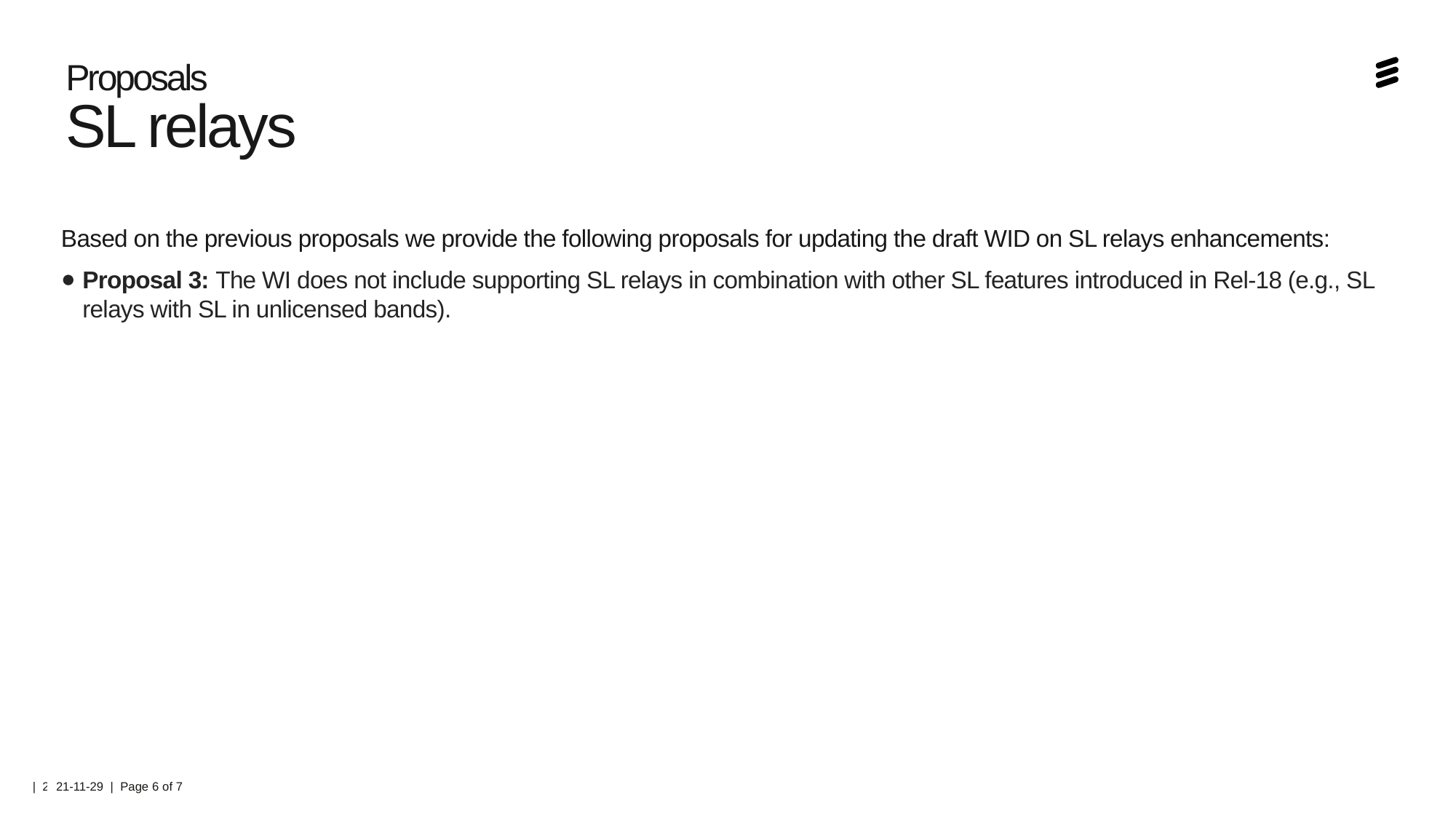

# Proposals SL relays
Based on the previous proposals we provide the following proposals for updating the draft WID on SL relays enhancements:
Proposal 3: The WI does not include supporting SL relays in combination with other SL features introduced in Rel-18 (e.g., SL relays with SL in unlicensed bands).